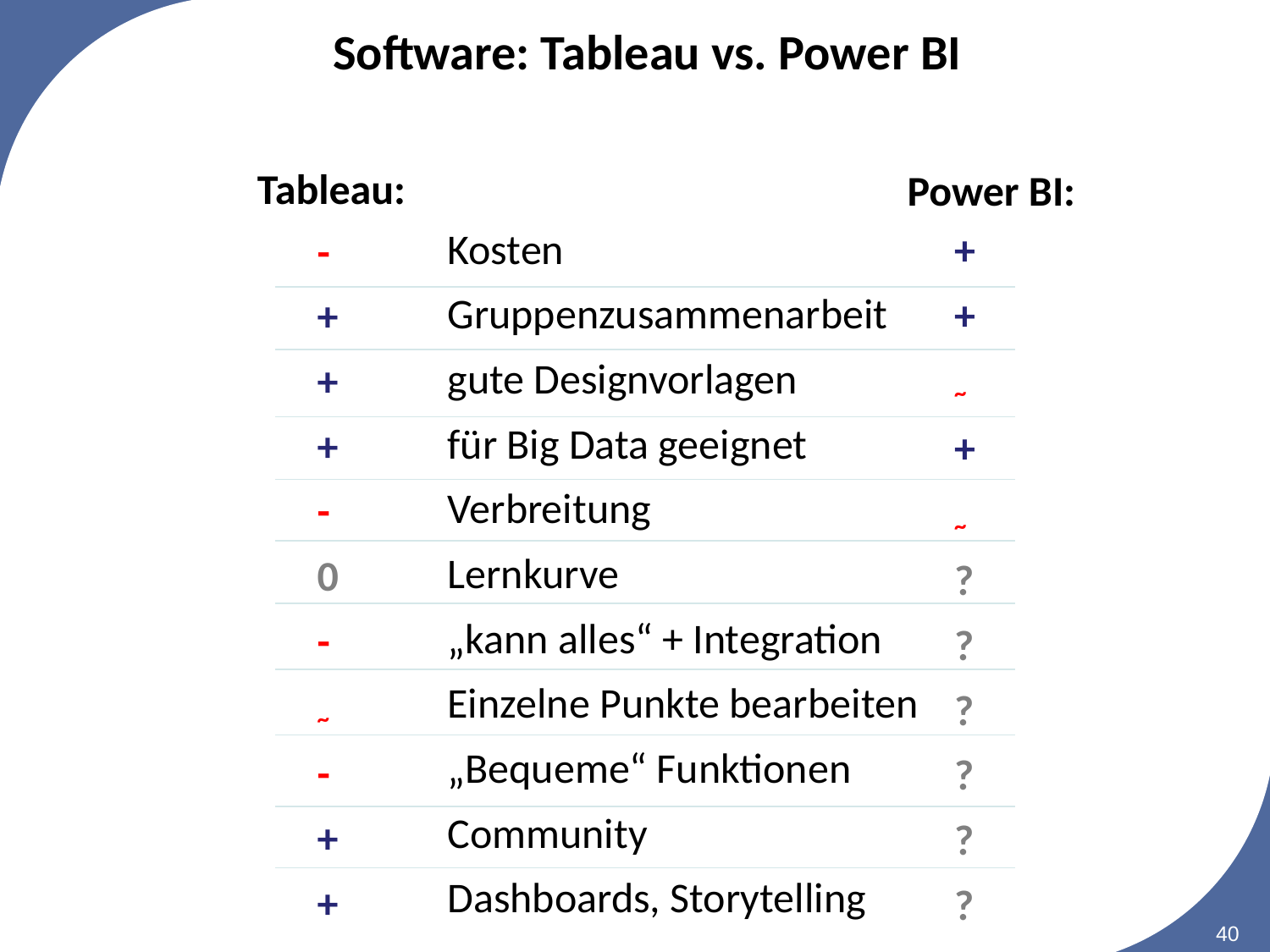

# Software: Tableau vs. Power BI
Tableau:

Power BI:
Kosten
Gruppenzusammenarbeit
gute Designvorlagen
für Big Data geeignet
Verbreitung
Lernkurve
„kann alles“ + Integration
Einzelne Punkte bearbeiten
„Bequeme“ Funktionen
Community
Dashboards, Storytelling
+
+
~
+
~
?
?
?
?
?
?
-
+
+
+
-
0
-
~
-
+
+